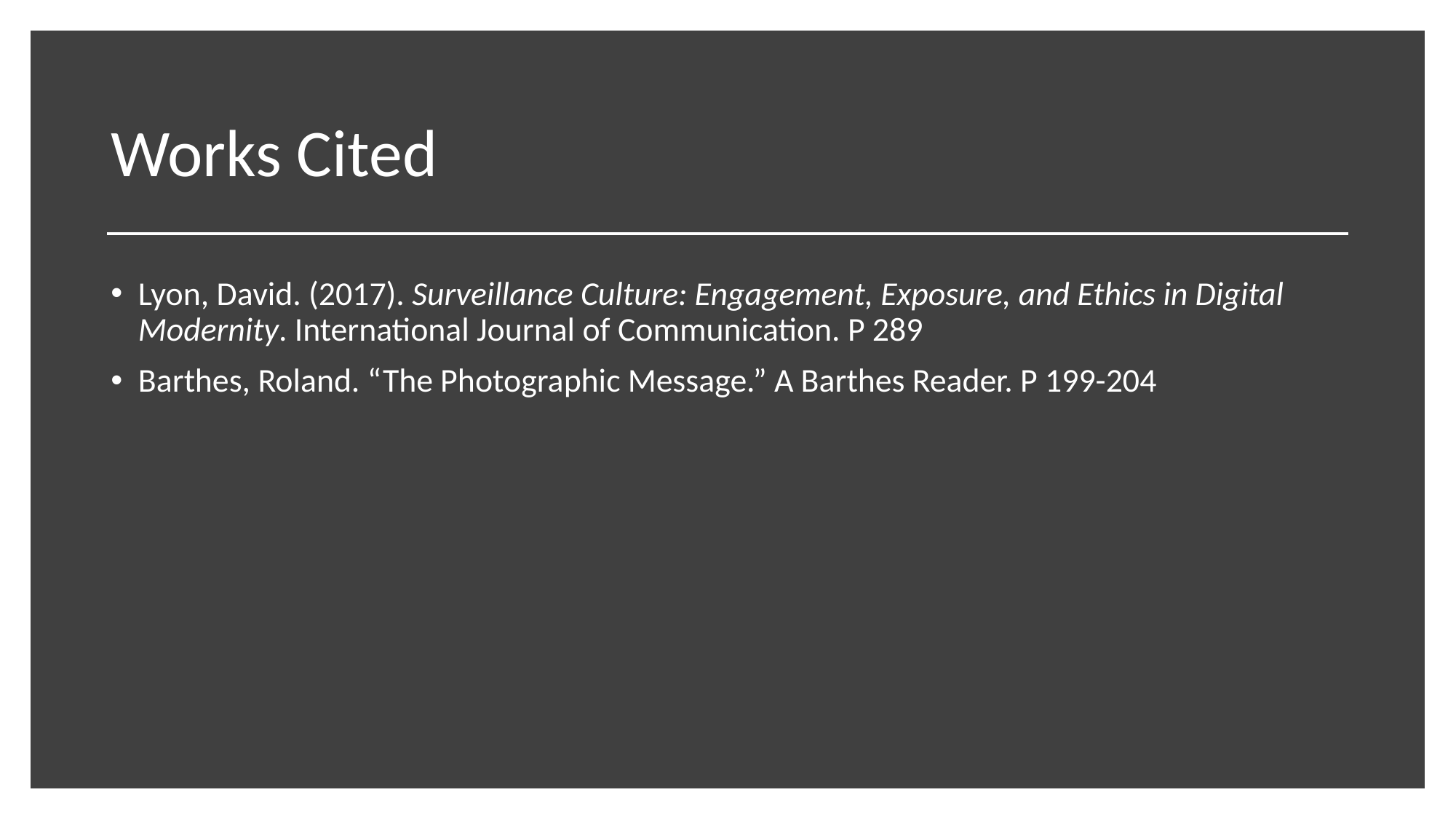

# Works Cited
Lyon, David. (2017). Surveillance Culture: Engagement, Exposure, and Ethics in Digital Modernity. International Journal of Communication. P 289
Barthes, Roland. “The Photographic Message.” A Barthes Reader. P 199-204